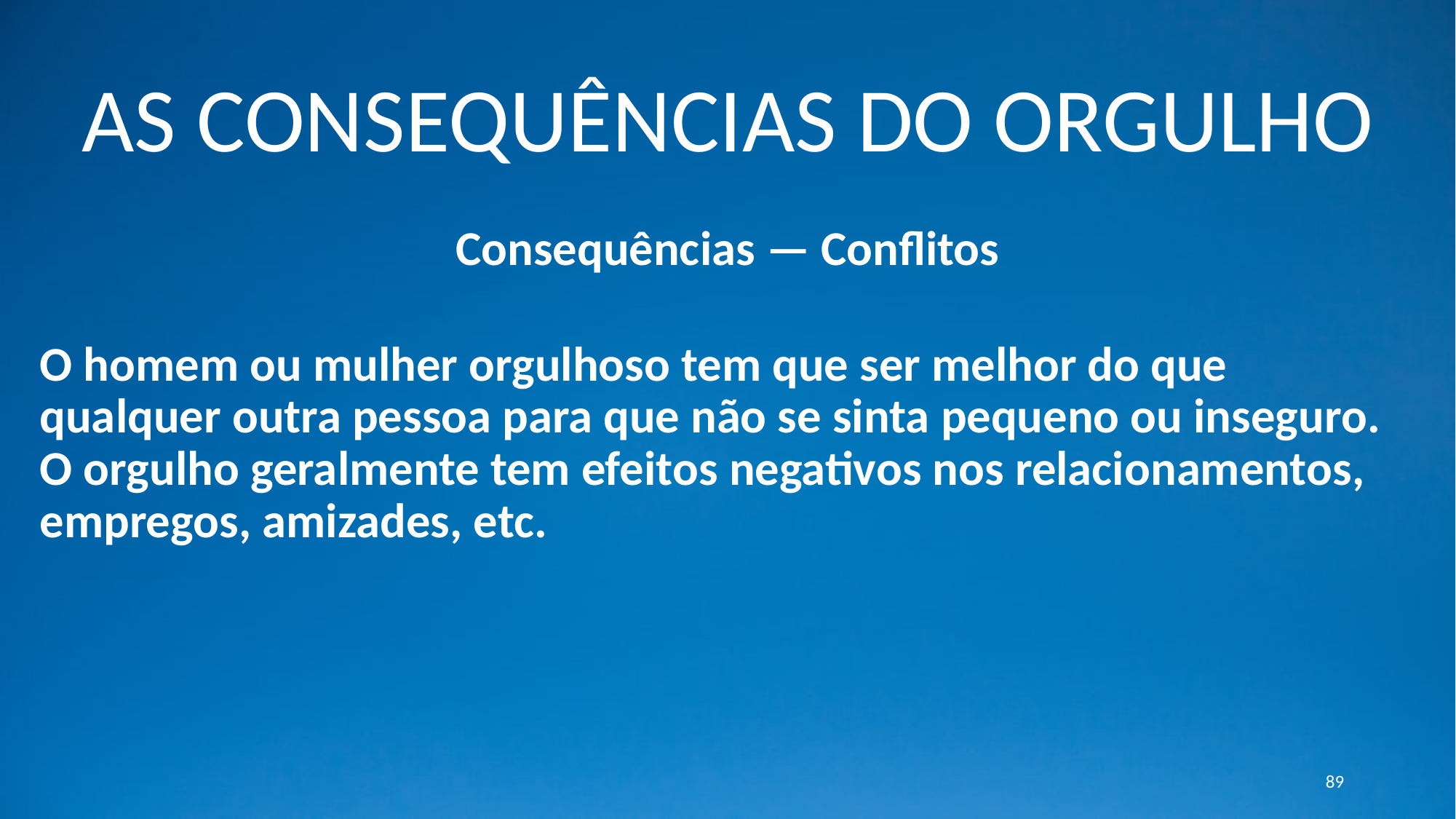

# AS CONSEQUÊNCIAS DO ORGULHO
Consequências — Conflitos

O homem ou mulher orgulhoso tem que ser melhor do que qualquer outra pessoa para que não se sinta pequeno ou inseguro. O orgulho geralmente tem efeitos negativos nos relacionamentos, empregos, amizades, etc.

89